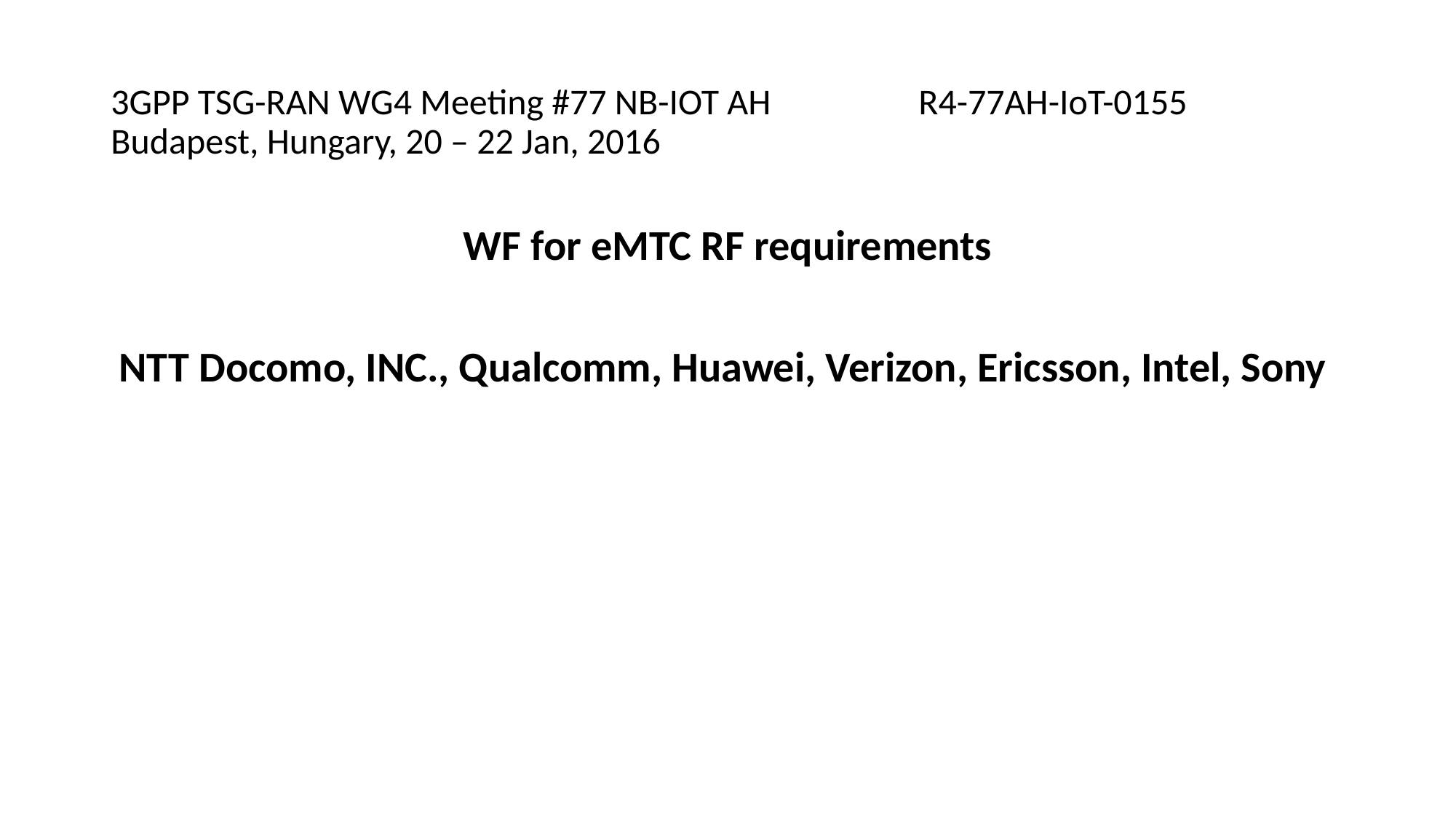

# 3GPP TSG-RAN WG4 Meeting #77 NB-IOT AH                  R4-77AH-IoT-0155 Budapest, Hungary, 20 – 22 Jan, 2016
WF for eMTC RF requirements

NTT Docomo, INC., Qualcomm, Huawei, Verizon, Ericsson, Intel, Sony